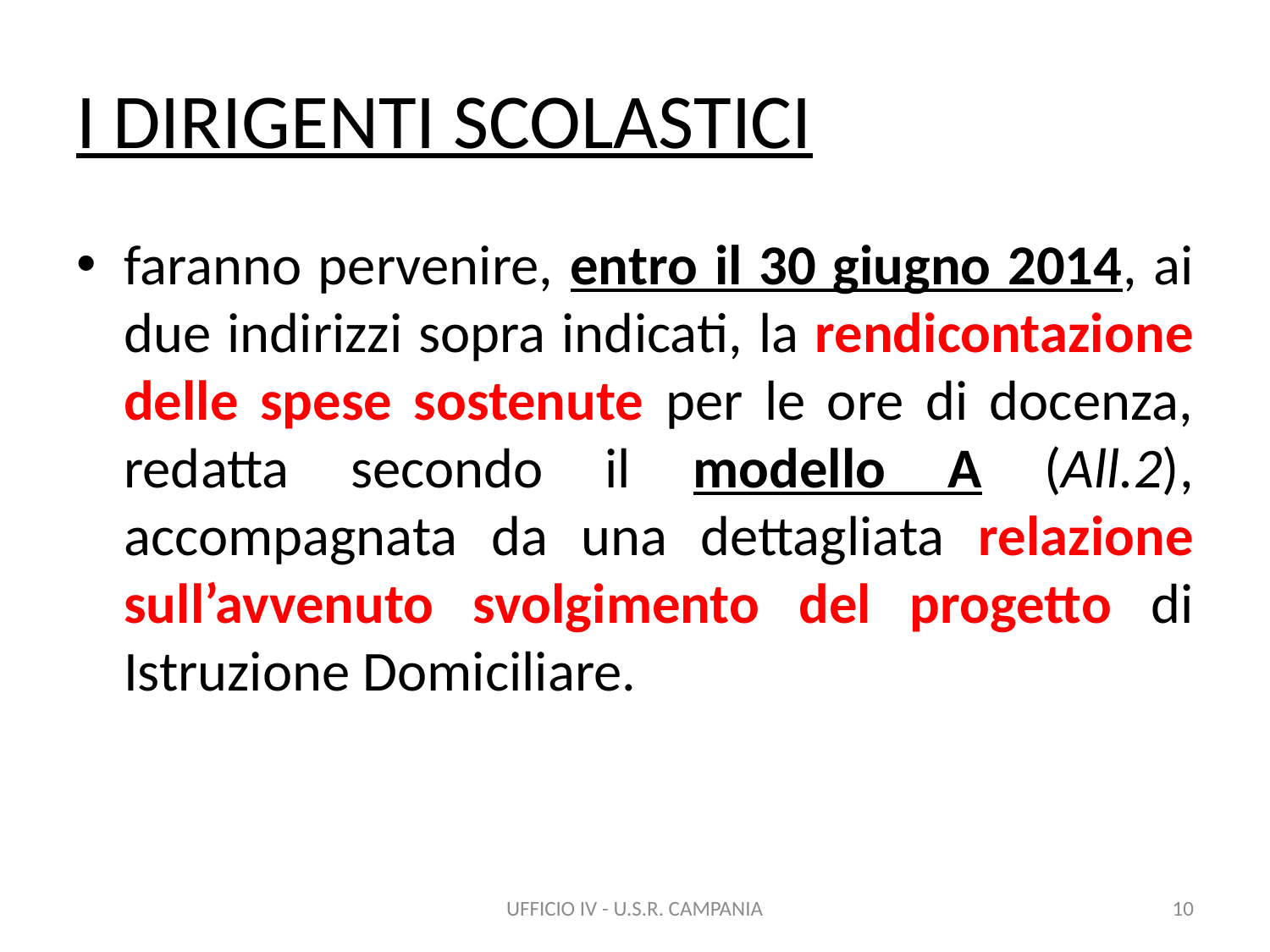

# I DIRIGENTI SCOLASTICI
faranno pervenire, entro il 30 giugno 2014, ai due indirizzi sopra indicati, la rendicontazione delle spese sostenute per le ore di docenza, redatta secondo il modello A (All.2), accompagnata da una dettagliata relazione sull’avvenuto svolgimento del progetto di Istruzione Domiciliare.

UFFICIO IV - U.S.R. CAMPANIA
10